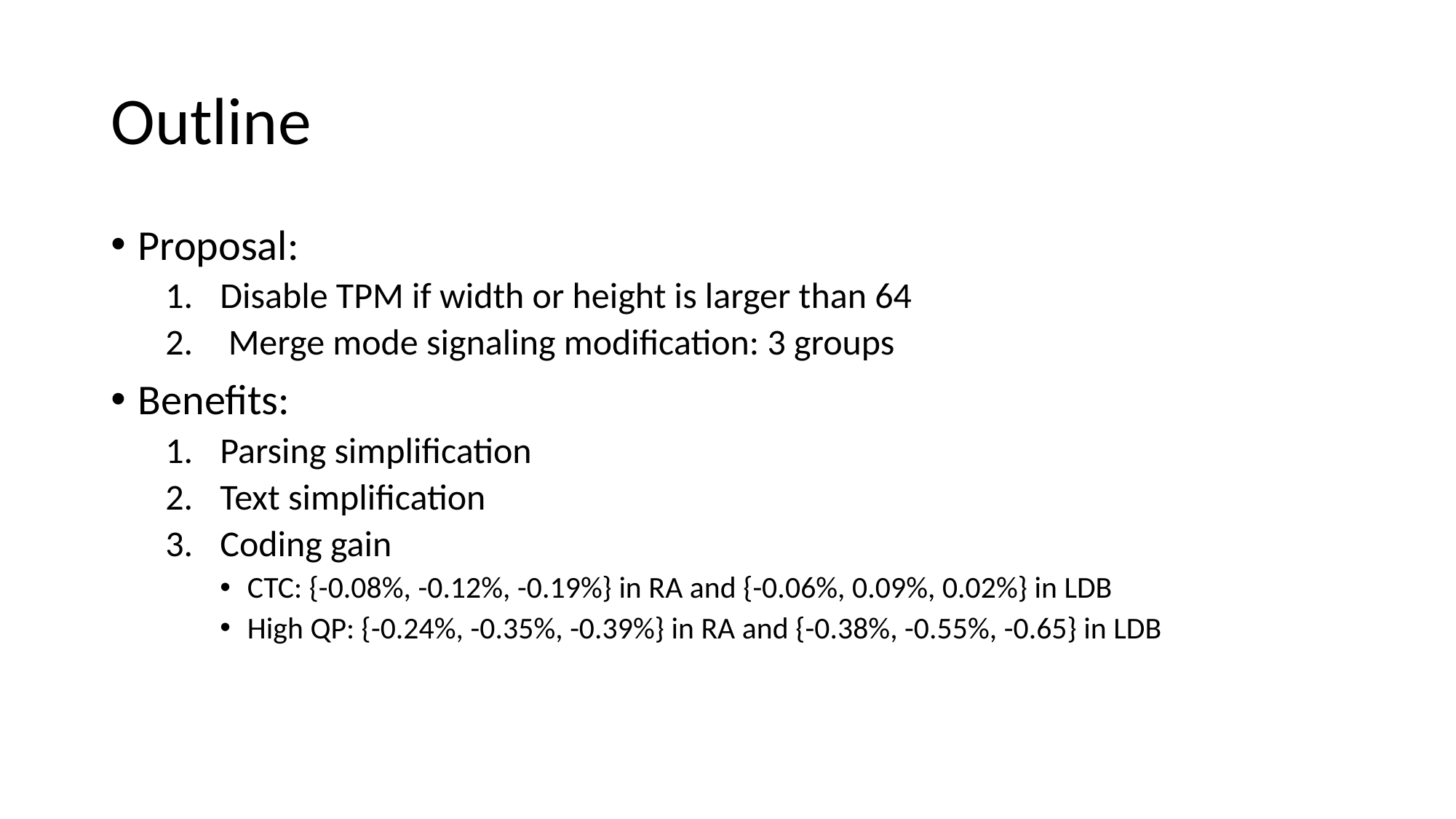

# Outline
Proposal:
Disable TPM if width or height is larger than 64
 Merge mode signaling modification: 3 groups
Benefits:
Parsing simplification
Text simplification
Coding gain
CTC: {-0.08%, -0.12%, -0.19%} in RA and {-0.06%, 0.09%, 0.02%} in LDB
High QP: {-0.24%, -0.35%, -0.39%} in RA and {-0.38%, -0.55%, -0.65} in LDB